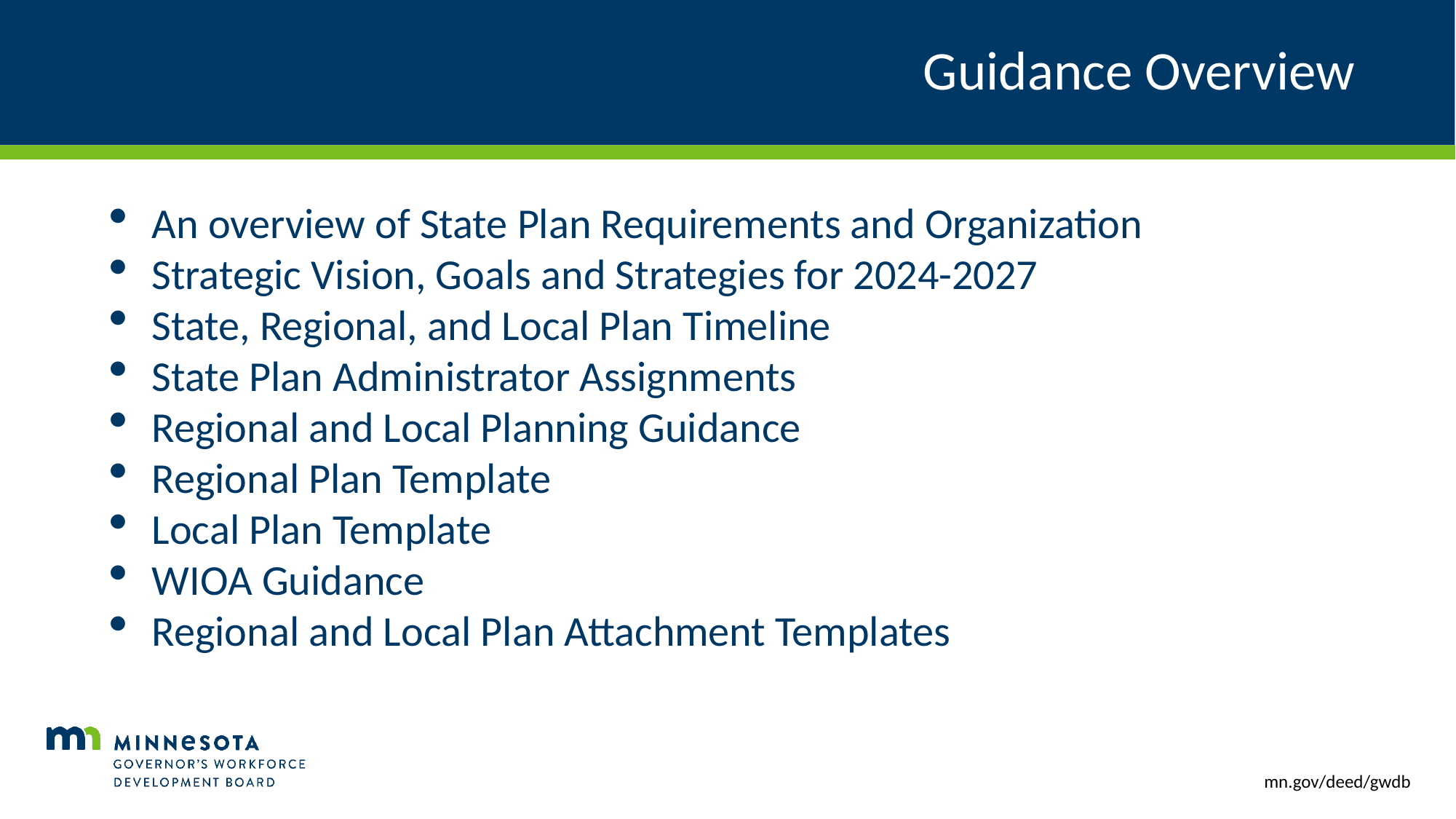

# Guidance Overview
An overview of State Plan Requirements and Organization
Strategic Vision, Goals and Strategies for 2024-2027
State, Regional, and Local Plan Timeline
State Plan Administrator Assignments
Regional and Local Planning Guidance
Regional Plan Template
Local Plan Template
WIOA Guidance
Regional and Local Plan Attachment Templates

mn.gov/deed/gwdb